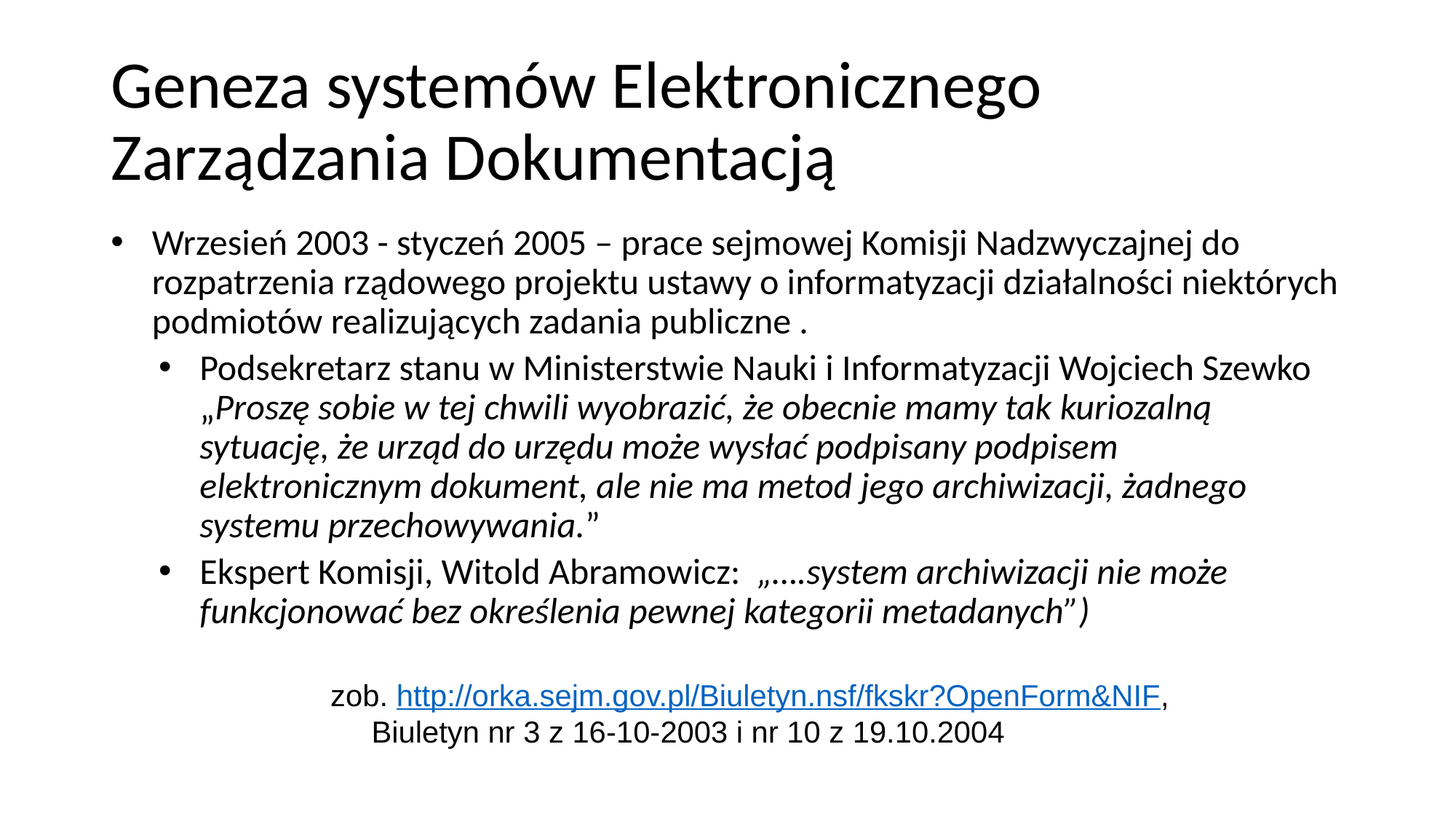

# Geneza systemów Elektronicznego Zarządzania Dokumentacją
Wrzesień 2003 - styczeń 2005 – prace sejmowej Komisji Nadzwyczajnej do rozpatrzenia rządowego projektu ustawy o informatyzacji działalności niektórych podmiotów realizujących zadania publiczne .
Podsekretarz stanu w Ministerstwie Nauki i Informatyzacji Wojciech Szewko „Proszę sobie w tej chwili wyobrazić, że obecnie mamy tak kuriozalną sytuację, że urząd do urzędu może wysłać podpisany podpisem elektronicznym dokument, ale nie ma metod jego archiwizacji, żadnego systemu przechowywania.”
Ekspert Komisji, Witold Abramowicz:  „….system archiwizacji nie może funkcjonować bez określenia pewnej kategorii metadanych”)
zob. http://orka.sejm.gov.pl/Biuletyn.nsf/fkskr?OpenForm&NIF, Biuletyn nr 3 z 16-10-2003 i nr 10 z 19.10.2004